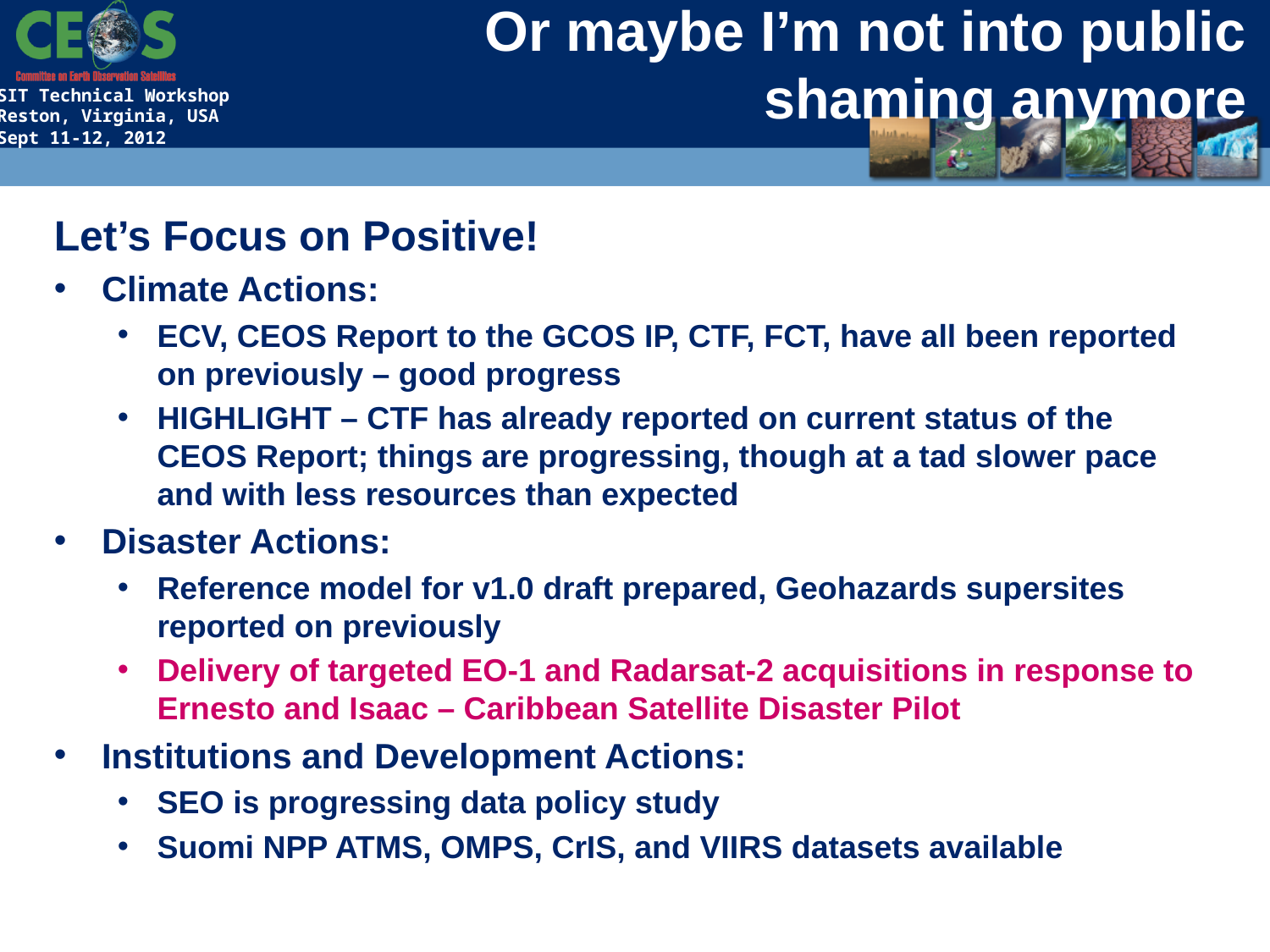

# Or maybe I’m not into public shaming anymore
Let’s Focus on Positive!
Climate Actions:
ECV, CEOS Report to the GCOS IP, CTF, FCT, have all been reported on previously – good progress
HIGHLIGHT – CTF has already reported on current status of the CEOS Report; things are progressing, though at a tad slower pace and with less resources than expected
Disaster Actions:
Reference model for v1.0 draft prepared, Geohazards supersites reported on previously
Delivery of targeted EO-1 and Radarsat-2 acquisitions in response to Ernesto and Isaac – Caribbean Satellite Disaster Pilot
Institutions and Development Actions:
SEO is progressing data policy study
Suomi NPP ATMS, OMPS, CrIS, and VIIRS datasets available